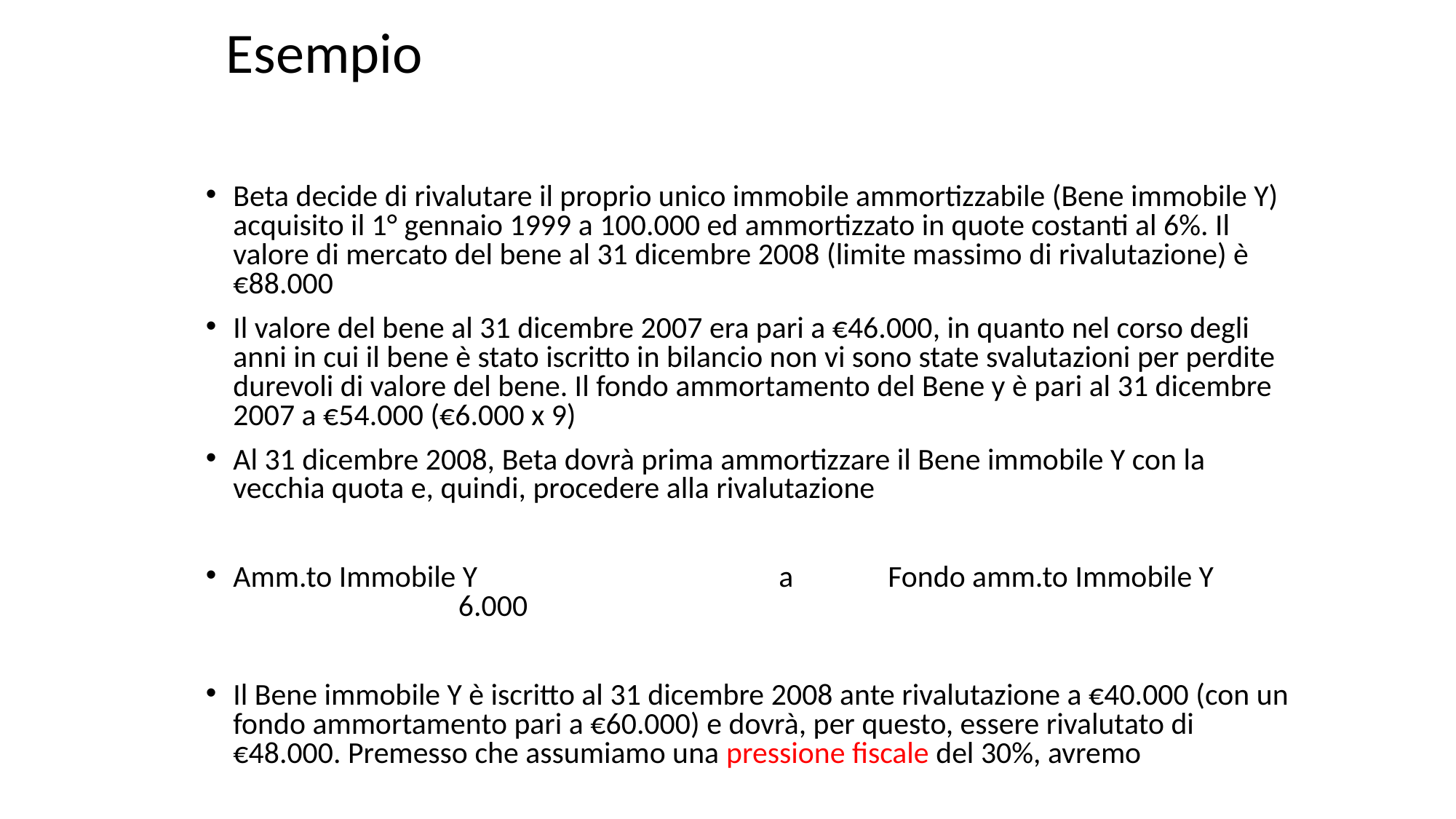

# Esempio
Beta decide di rivalutare il proprio unico immobile ammortizzabile (Bene immobile Y) acquisito il 1° gennaio 1999 a 100.000 ed ammortizzato in quote costanti al 6%. Il valore di mercato del bene al 31 dicembre 2008 (limite massimo di rivalutazione) è €88.000
Il valore del bene al 31 dicembre 2007 era pari a €46.000, in quanto nel corso degli anni in cui il bene è stato iscritto in bilancio non vi sono state svalutazioni per perdite durevoli di valore del bene. Il fondo ammortamento del Bene y è pari al 31 dicembre 2007 a €54.000 (€6.000 x 9)
Al 31 dicembre 2008, Beta dovrà prima ammortizzare il Bene immobile Y con la vecchia quota e, quindi, procedere alla rivalutazione

Amm.to Immobile Y			a	Fondo amm.to Immobile Y			 6.000

Il Bene immobile Y è iscritto al 31 dicembre 2008 ante rivalutazione a €40.000 (con un fondo ammortamento pari a €60.000) e dovrà, per questo, essere rivalutato di €48.000. Premesso che assumiamo una pressione fiscale del 30%, avremo